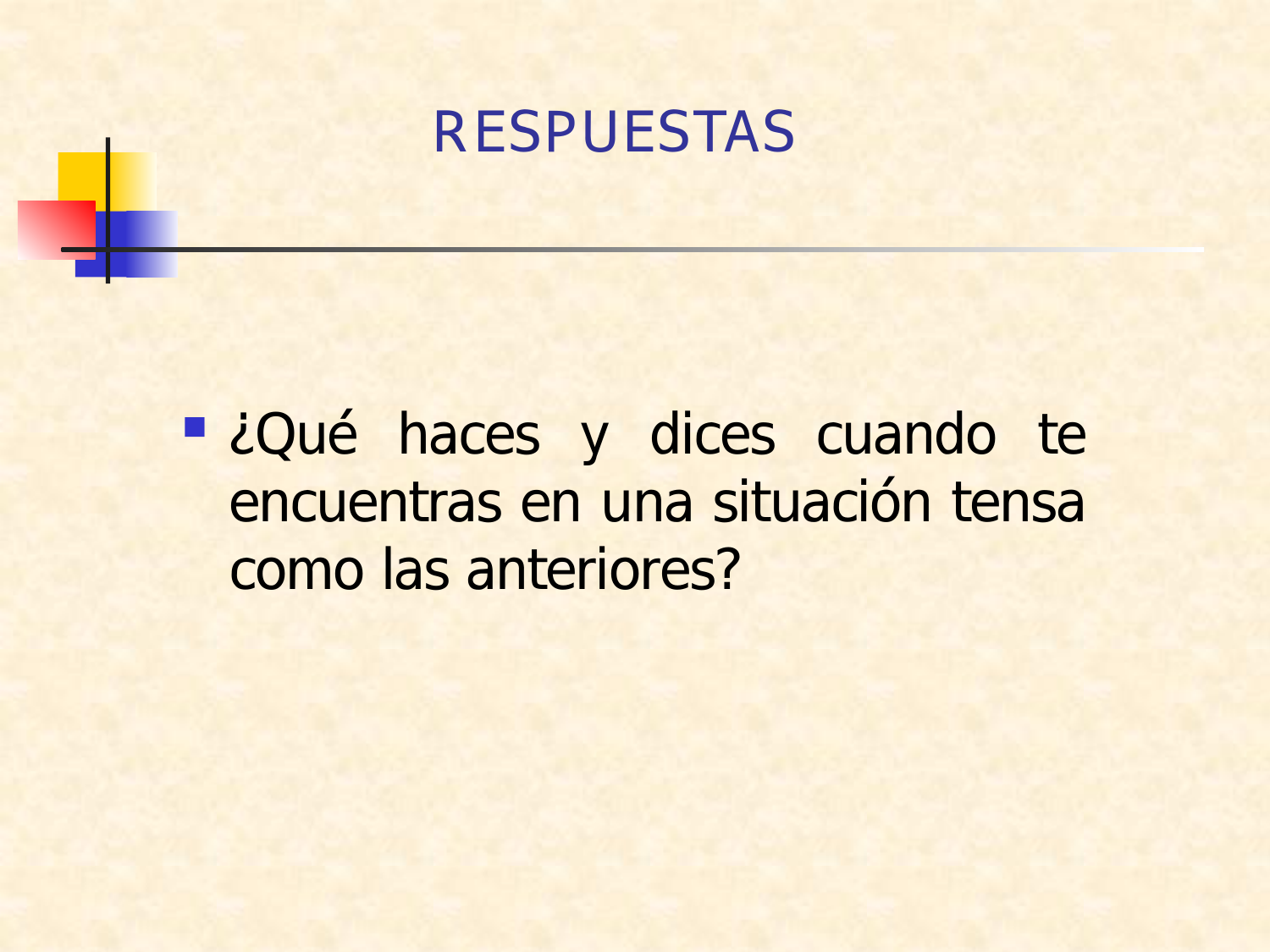

# RESPUESTAS
¿Qué haces y dices cuando te encuentras en una situación tensa como las anteriores?